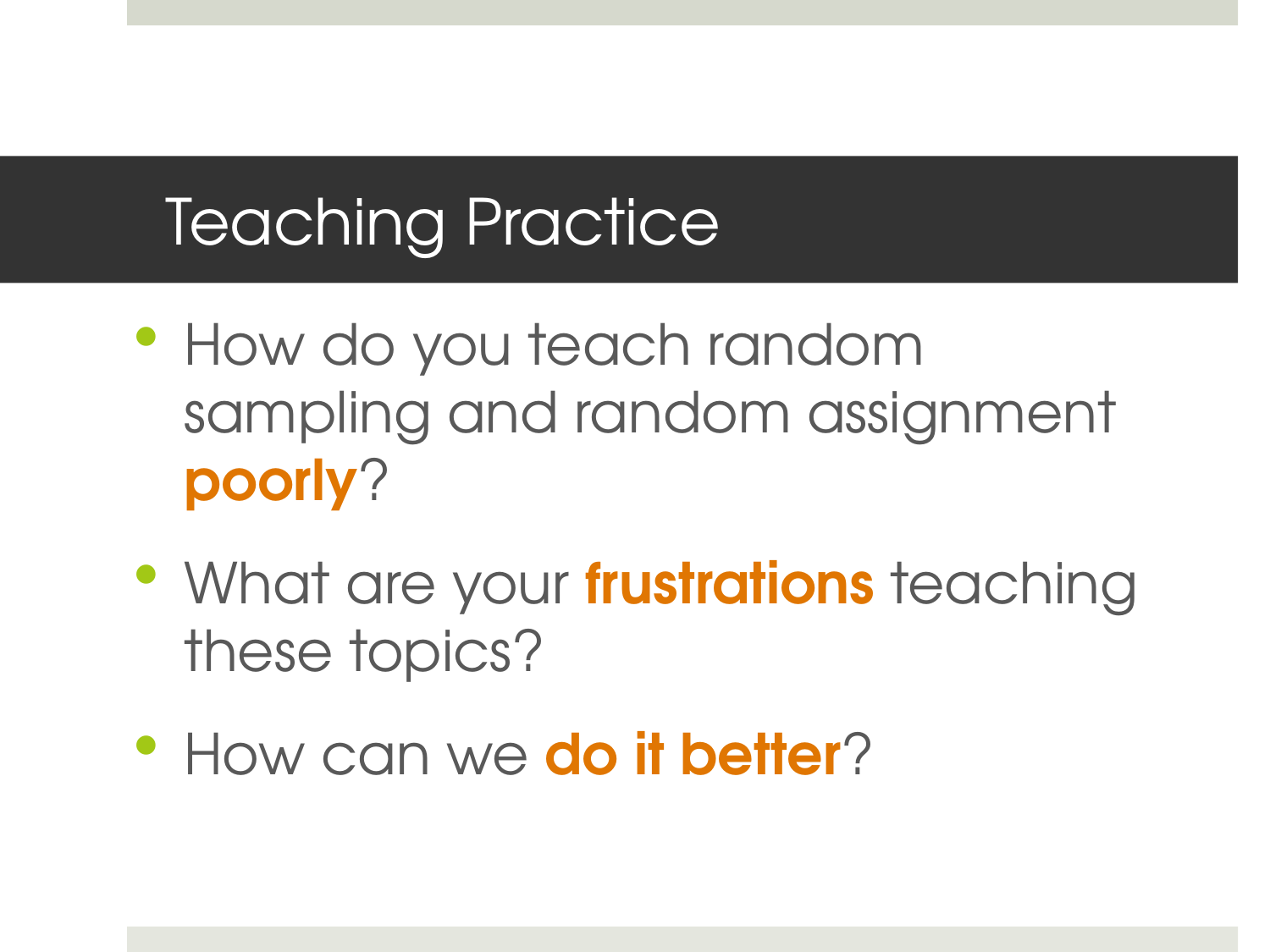

# Teaching Practice
How do you teach random sampling and random assignment poorly?
What are your frustrations teaching these topics?
How can we do it better?